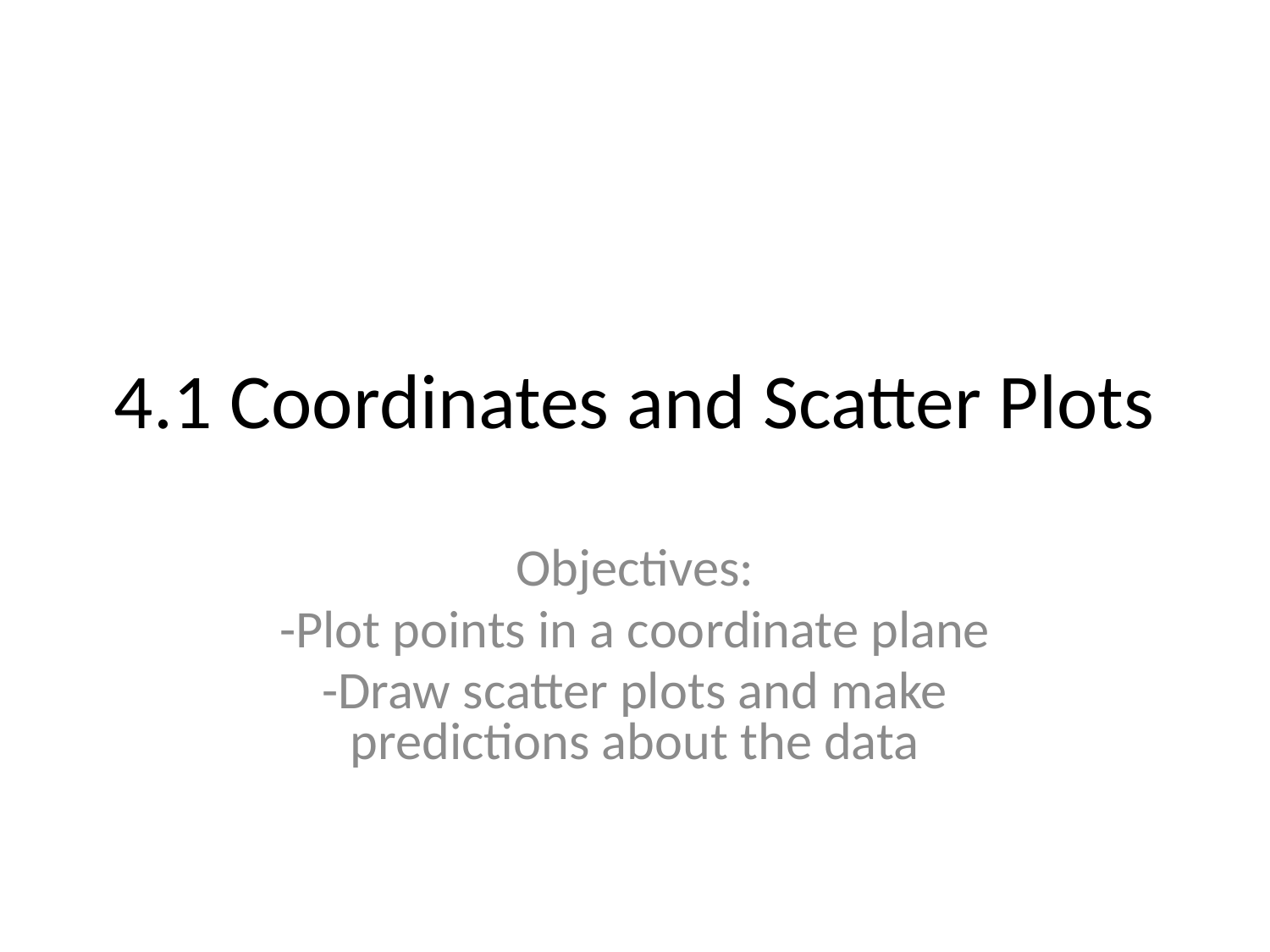

# 4.1 Coordinates and Scatter Plots
Objectives:
-Plot points in a coordinate plane
-Draw scatter plots and make predictions about the data